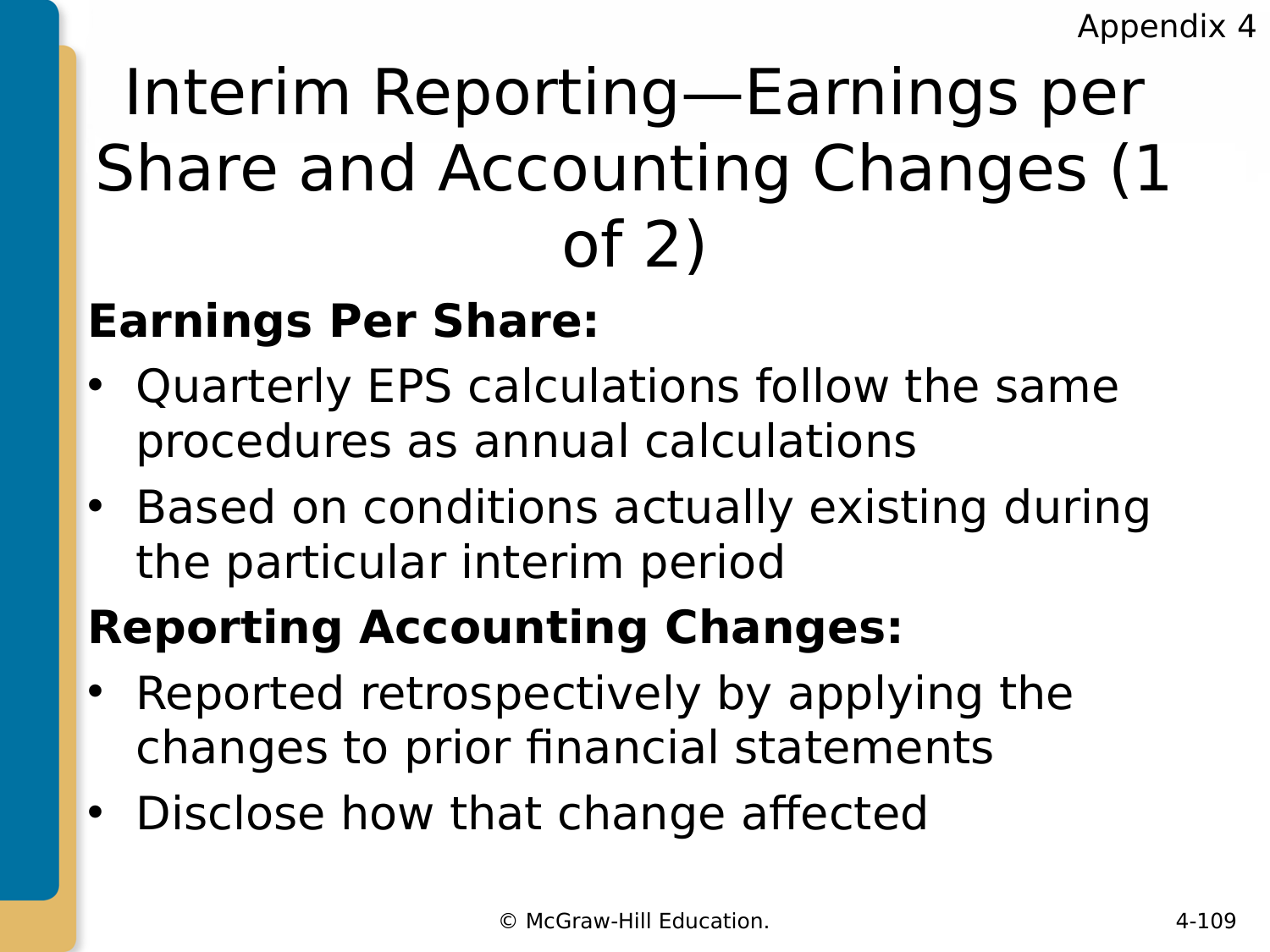

Appendix 4
# Interim Reporting—Earnings per Share and Accounting Changes (1 of 2)
Earnings Per Share:
Quarterly EPS calculations follow the same procedures as annual calculations
Based on conditions actually existing during the particular interim period
Reporting Accounting Changes:
Reported retrospectively by applying the changes to prior financial statements
Disclose how that change affected